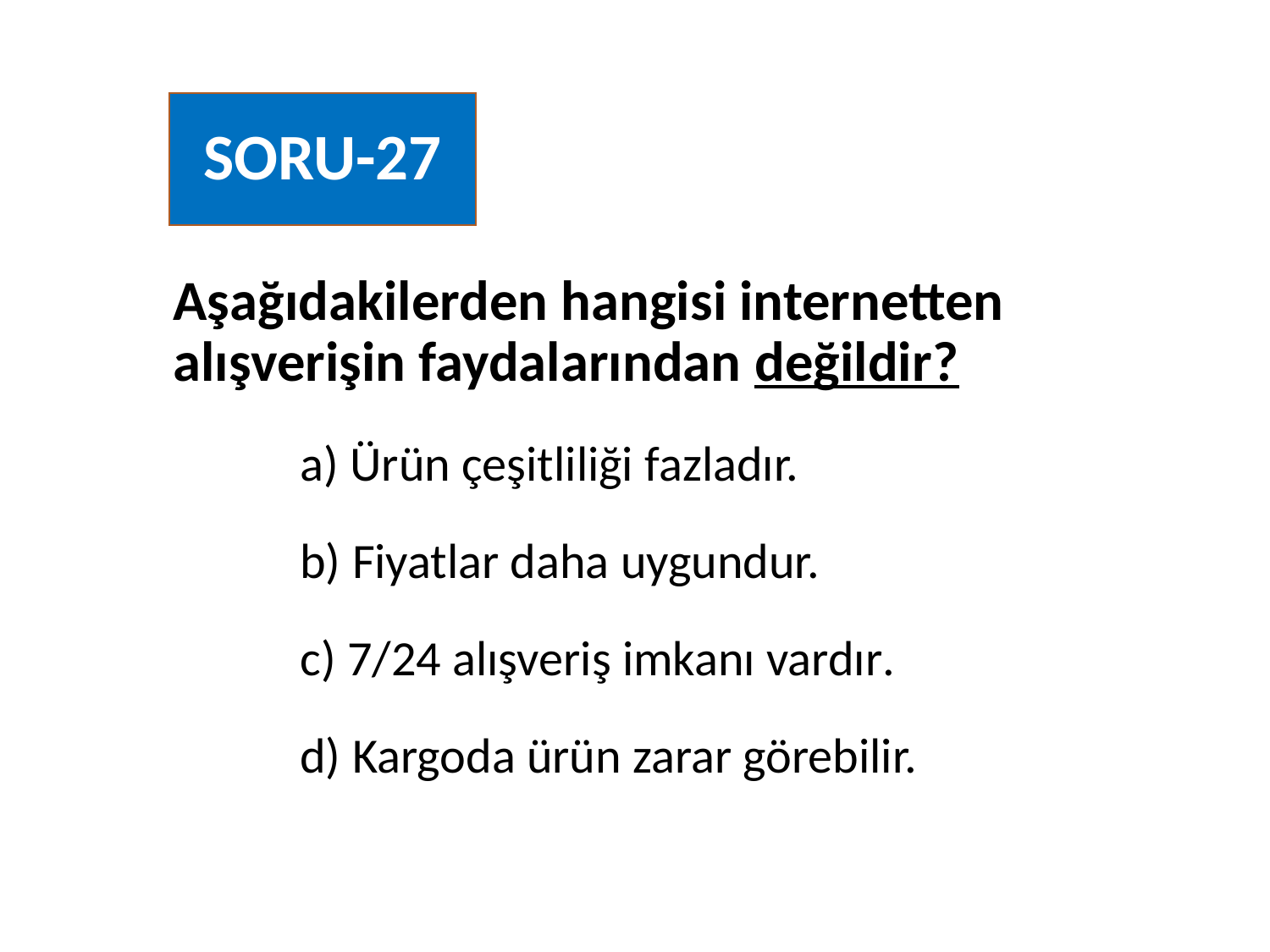

# SORU-27
Aşağıdakilerden hangisi internetten alışverişin faydalarından değildir?
a) Ürün çeşitliliği fazladır.
b) Fiyatlar daha uygundur.
c) 7/24 alışveriş imkanı vardır.
d) Kargoda ürün zarar görebilir.